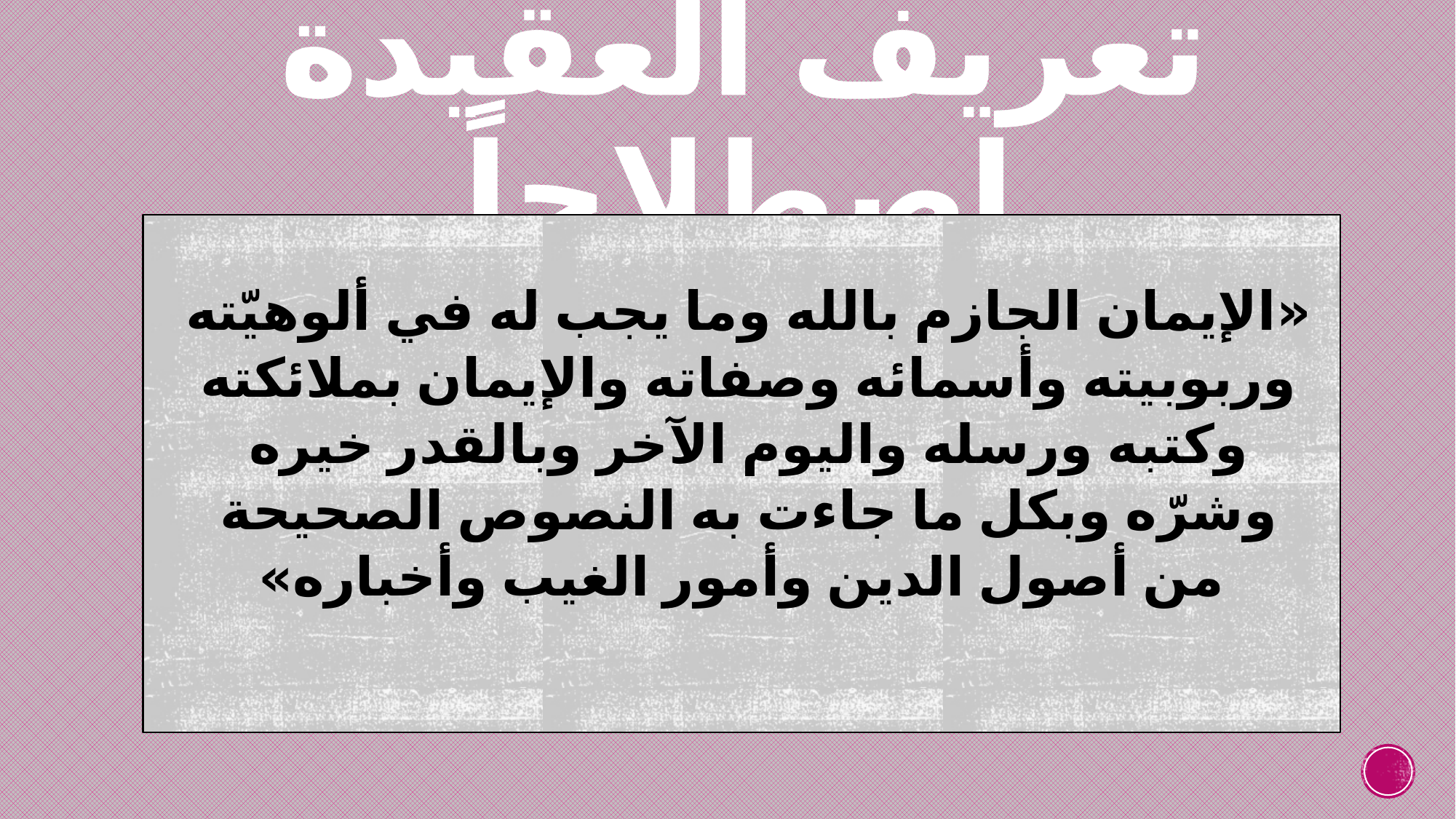

# تعريف العقيدة اصطلاحاً

«الإيمان الجازم بالله وما يجب له في ألوهيّته
وربوبيته وأسمائه وصفاته والإيمان بملائكته
وكتبه ورسله واليوم الآخر وبالقدر خيره
وشرّه وبكل ما جاءت به النصوص الصحيحة
من أصول الدين وأمور الغيب وأخباره»